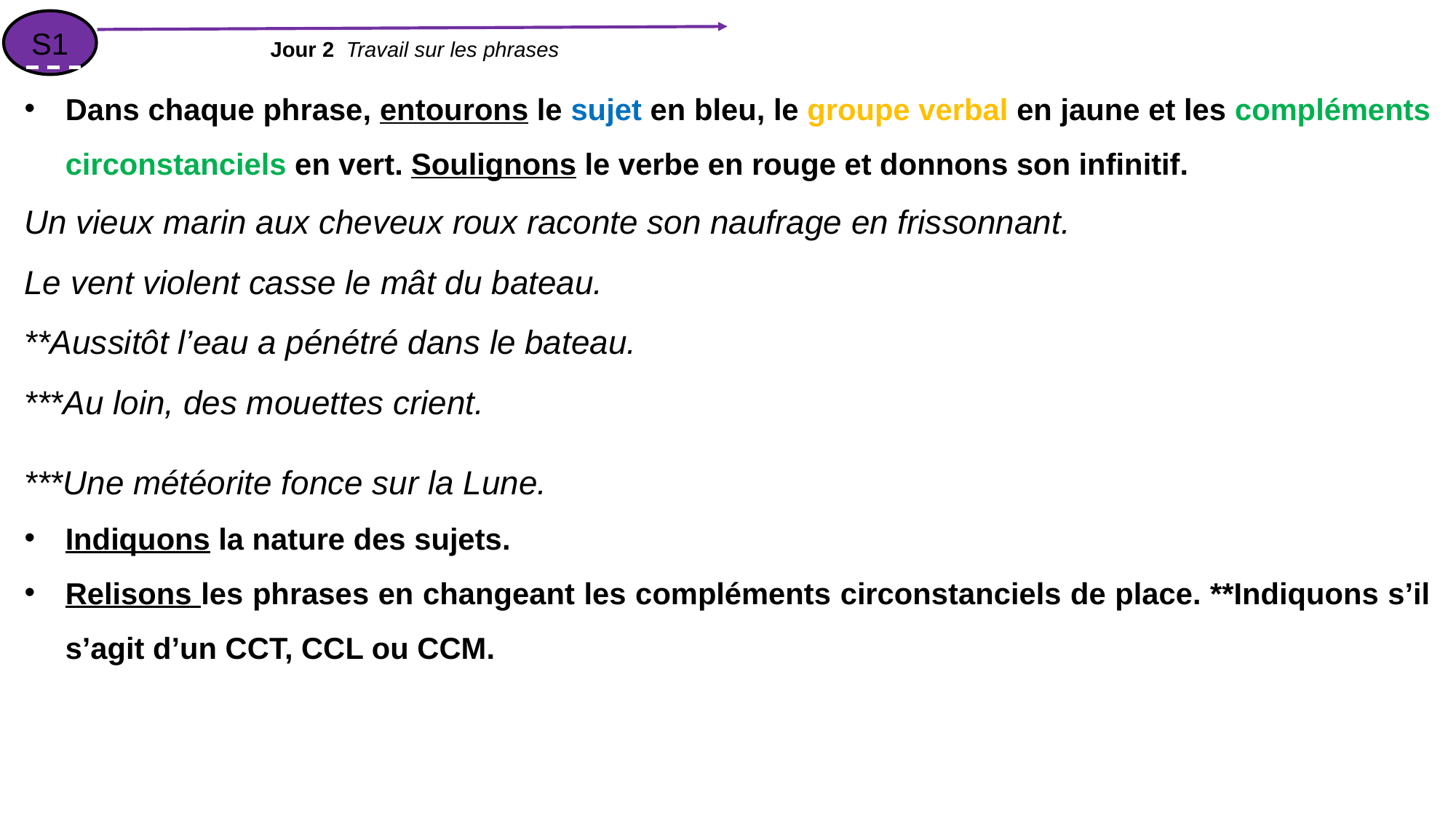

S1
Jour 2  Travail sur les phrases
Dans chaque phrase, entourons le sujet en bleu, le groupe verbal en jaune et les compléments circonstanciels en vert. Soulignons le verbe en rouge et donnons son infinitif.
Un vieux marin aux cheveux roux raconte son naufrage en frissonnant.
Le vent violent casse le mât du bateau.
**Aussitôt l’eau a pénétré dans le bateau.
***Au loin, des mouettes crient.
***Une météorite fonce sur la Lune.
Indiquons la nature des sujets.
Relisons les phrases en changeant les compléments circonstanciels de place. **Indiquons s’il s’agit d’un CCT, CCL ou CCM.